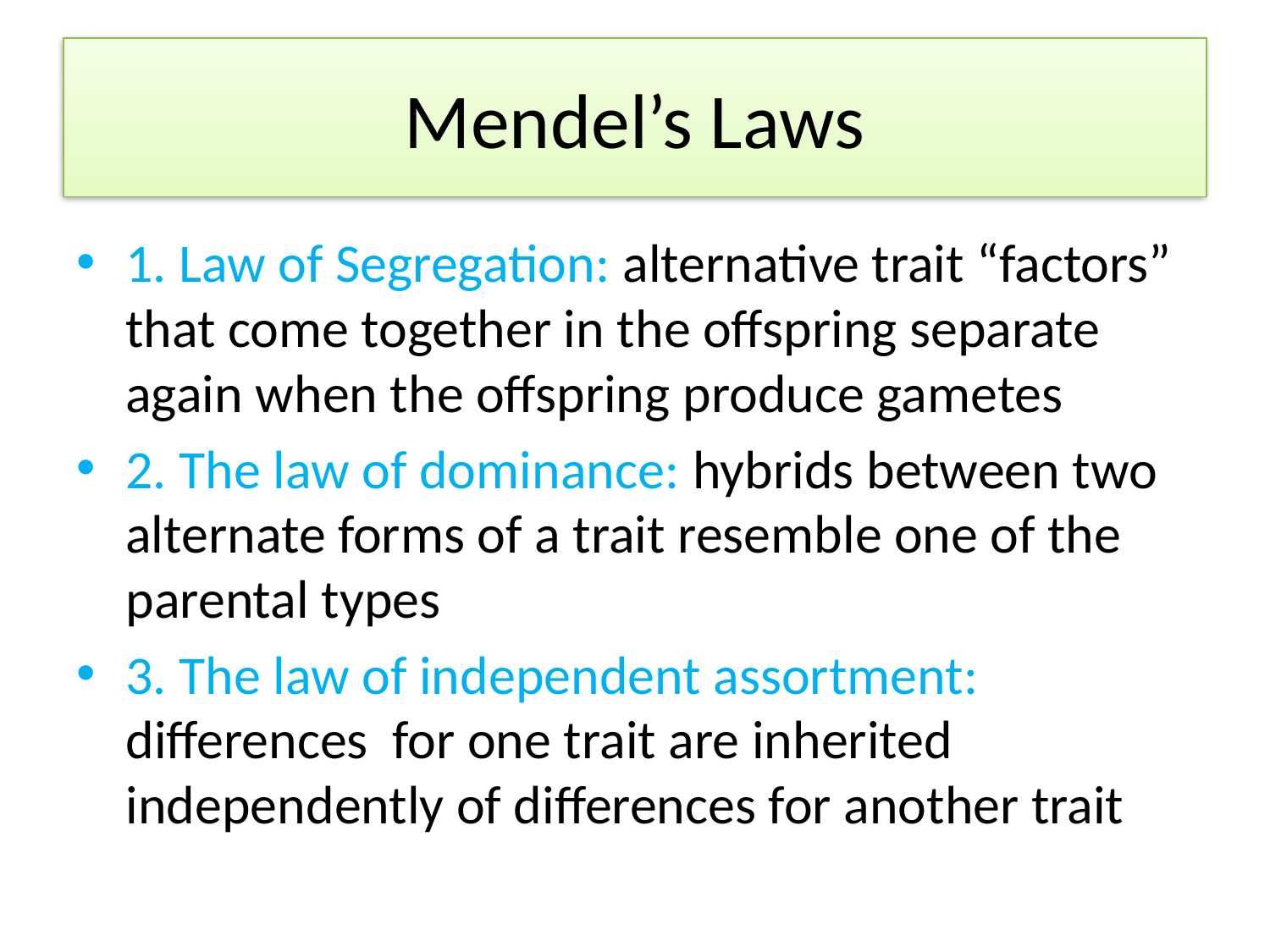

# Mendel’s Laws
1. Law of Segregation: alternative trait “factors” that come together in the offspring separate again when the offspring produce gametes
2. The law of dominance: hybrids between two alternate forms of a trait resemble one of the parental types
3. The law of independent assortment: differences  for one trait are inherited independently of differences for another trait